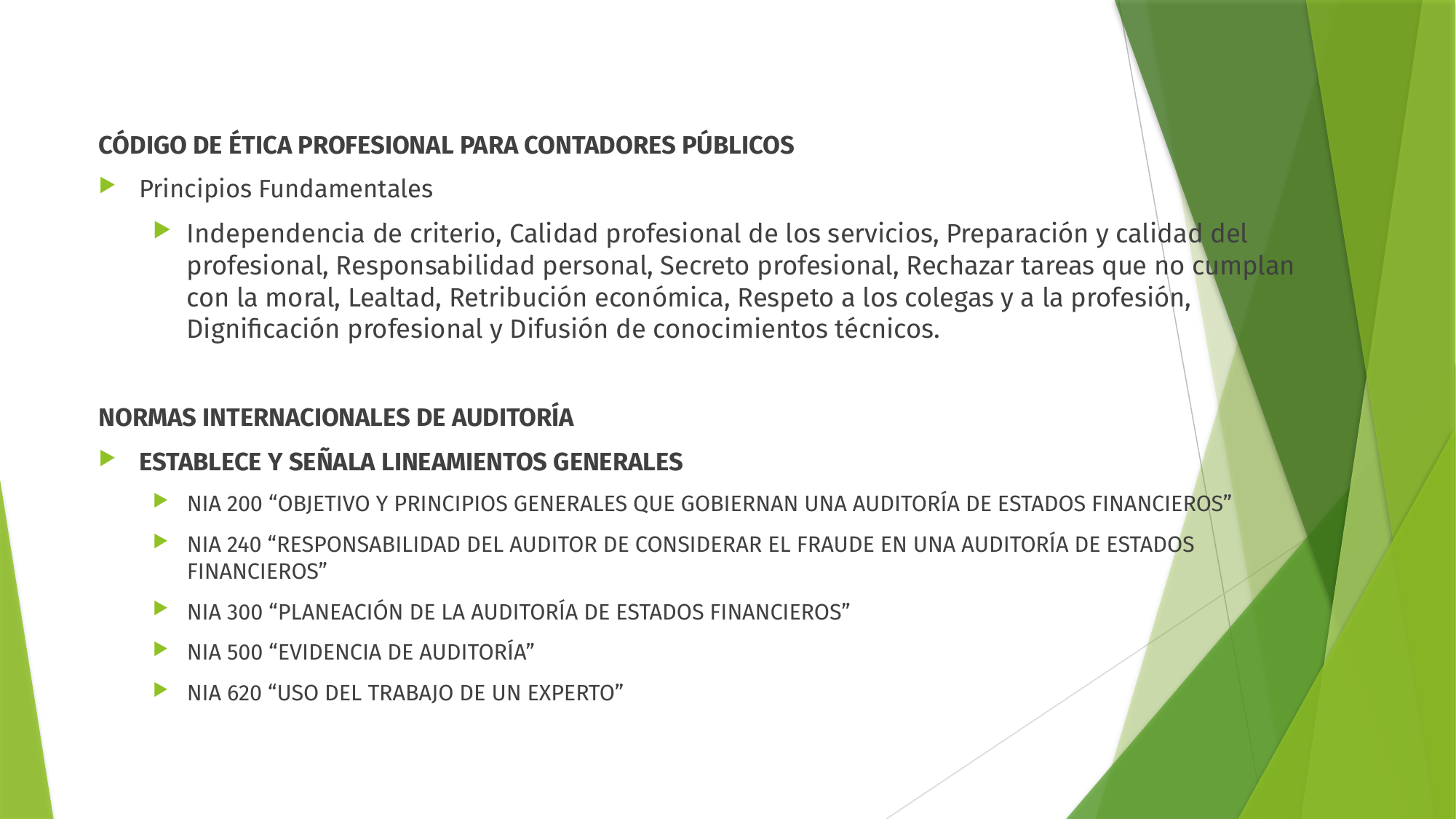

CÓDIGO DE ÉTICA PROFESIONAL PARA CONTADORES PÚBLICOS
Principios Fundamentales
Independencia de criterio, Calidad profesional de los servicios, Preparación y calidad del profesional, Responsabilidad personal, Secreto profesional, Rechazar tareas que no cumplan con la moral, Lealtad, Retribución económica, Respeto a los colegas y a la profesión, Dignificación profesional y Difusión de conocimientos técnicos.

NORMAS INTERNACIONALES DE AUDITORÍA
ESTABLECE Y SEÑALA LINEAMIENTOS GENERALES
NIA 200 “OBJETIVO Y PRINCIPIOS GENERALES QUE GOBIERNAN UNA AUDITORÍA DE ESTADOS FINANCIEROS”
NIA 240 “RESPONSABILIDAD DEL AUDITOR DE CONSIDERAR EL FRAUDE EN UNA AUDITORÍA DE ESTADOS FINANCIEROS”
NIA 300 “PLANEACIÓN DE LA AUDITORÍA DE ESTADOS FINANCIEROS”
NIA 500 “EVIDENCIA DE AUDITORÍA”
NIA 620 “USO DEL TRABAJO DE UN EXPERTO”